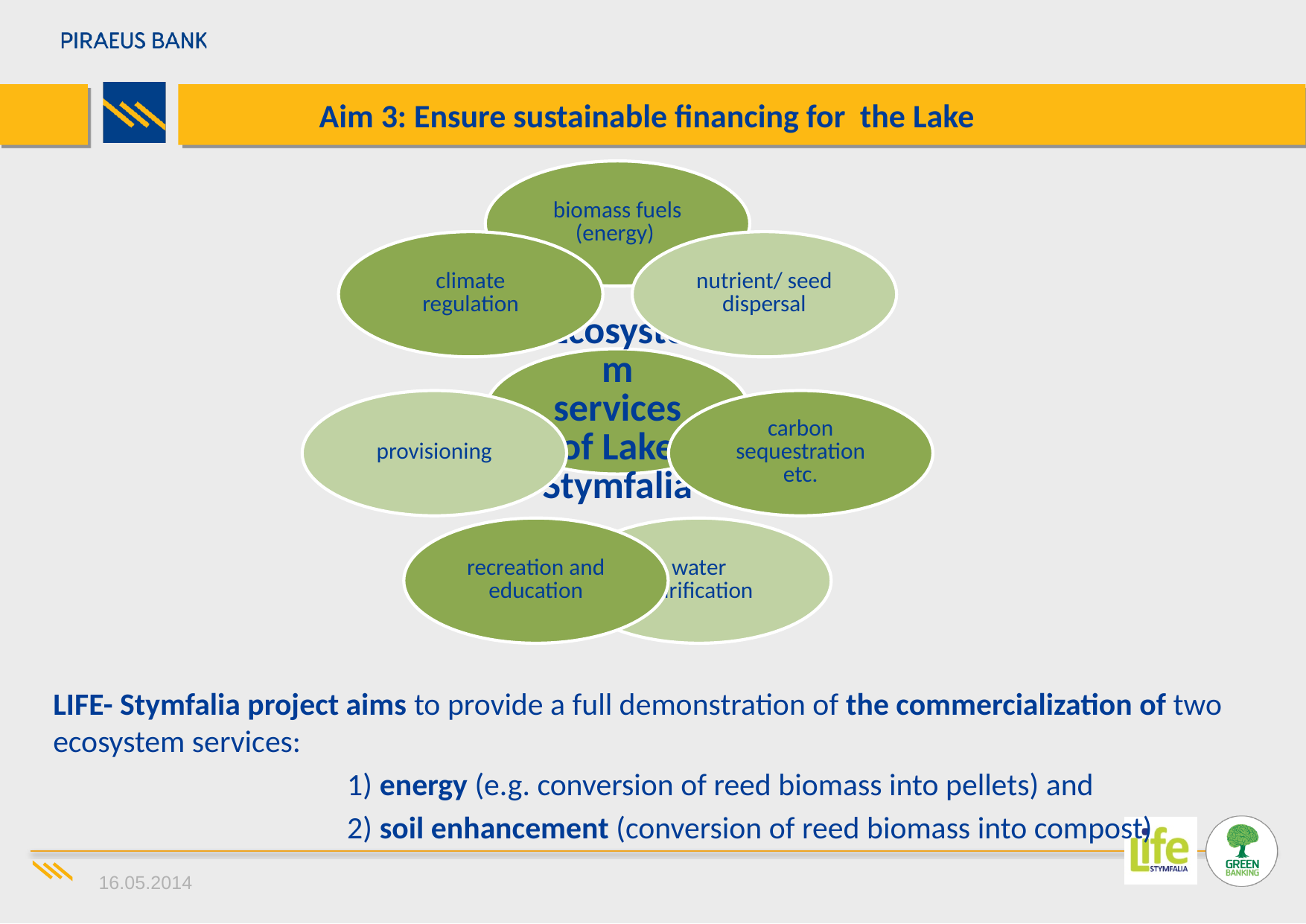

# Aim 3: Ensure sustainable financing for  the Lake
Ecosystem services of Lake Stymfalia
biomass fuels (energy)
nutrient/ seed dispersal
carbon sequestration etc.
water purification
recreation and education
provisioning
climate regulation
	LIFE- Stymfalia project aims to provide a full demonstration of the commercialization of two ecosystem services:
			          1) energy (e.g. conversion of reed biomass into pellets) and
			          2) soil enhancement (conversion of reed biomass into compost)
16.05.2014